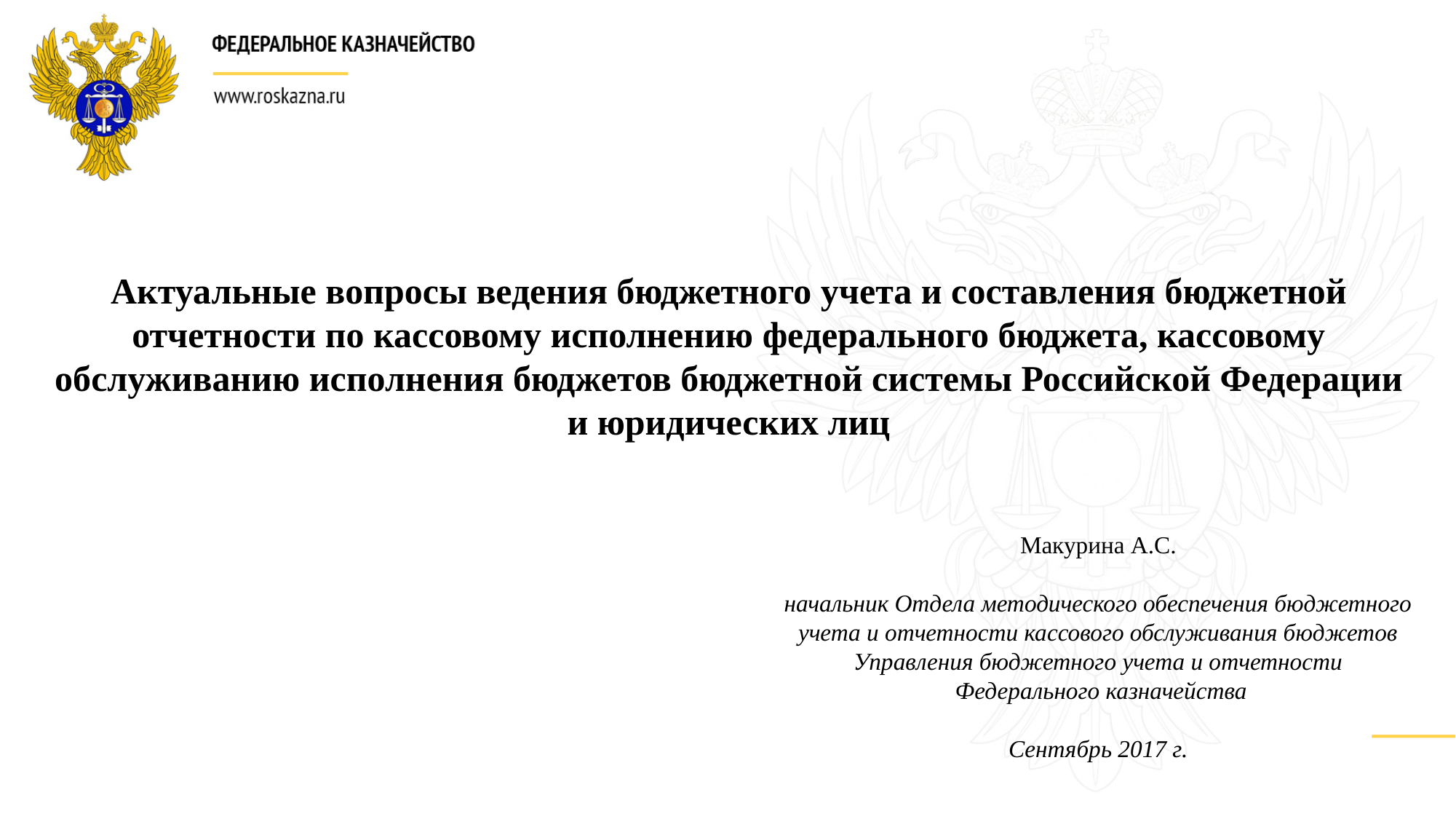

Актуальные вопросы ведения бюджетного учета и составления бюджетной отчетности по кассовому исполнению федерального бюджета, кассовому обслуживанию исполнения бюджетов бюджетной системы Российской Федерации и юридических лиц
Макурина А.С.

начальник Отдела методического обеспечения бюджетного учета и отчетности кассового обслуживания бюджетов
Управления бюджетного учета и отчетности
 Федерального казначейства

Сентябрь 2017 г.